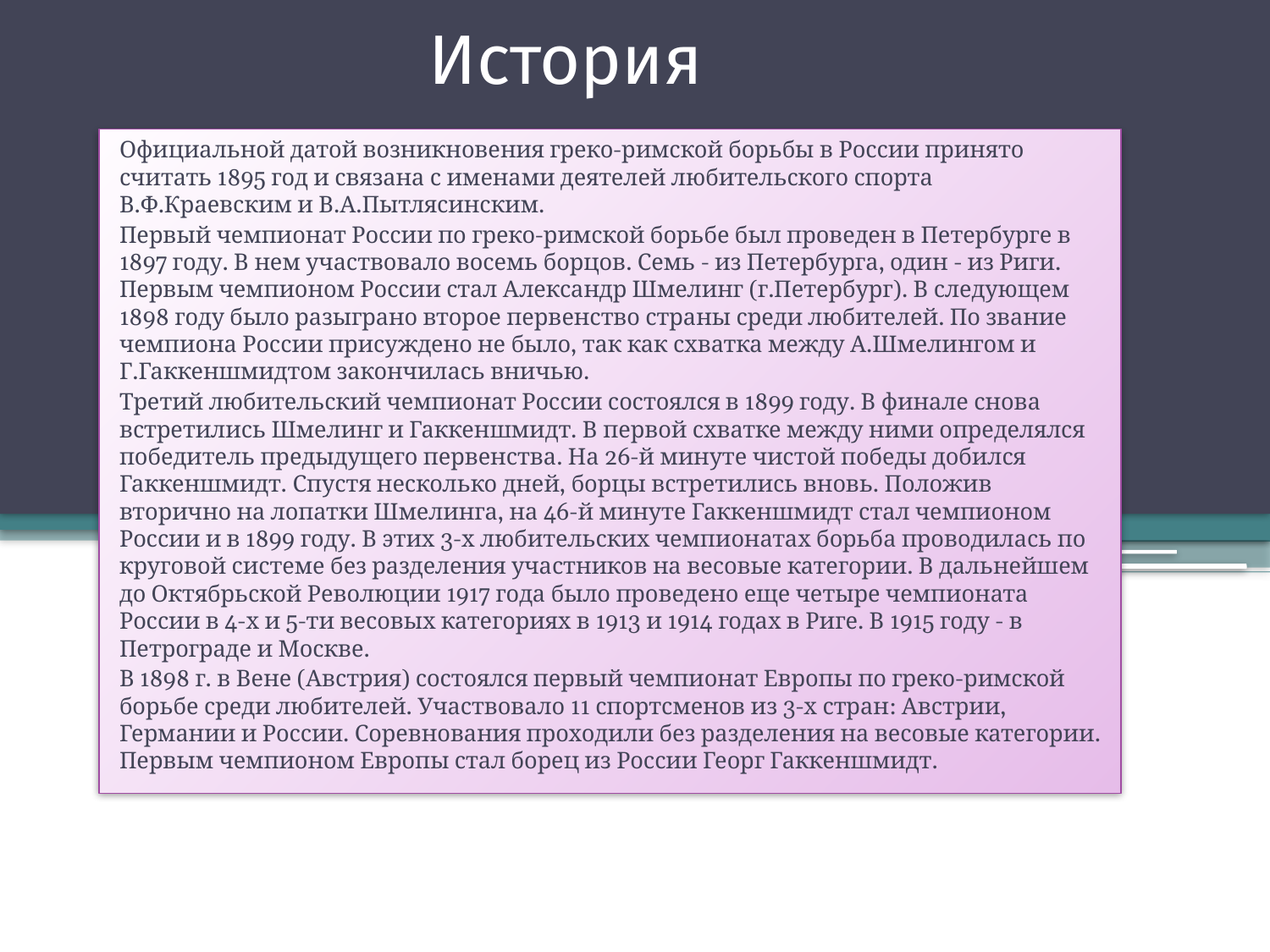

# История
Официальной датой возникновения греко-римской борьбы в России принято считать 1895 год и связана с именами деятелей любительского спорта В.Ф.Краевским и В.А.Пытлясинским.
Первый чемпионат России по греко-римской борьбе был проведен в Петербурге в 1897 году. В нем участвовало восемь борцов. Семь - из Петербурга, один - из Риги. Первым чемпионом России стал Александр Шмелинг (г.Петербург). В следующем 1898 году было разыграно второе первенство страны среди любителей. По звание чемпиона России присуждено не было, так как схватка между А.Шмелингом и Г.Гаккеншмидтом закончилась вничью.
Третий любительский чемпионат России состоялся в 1899 году. В финале снова встретились Шмелинг и Гаккеншмидт. В первой схватке между ними определялся победитель предыдущего первенства. На 26-й минуте чистой победы добился Гаккеншмидт. Спустя несколько дней, борцы встретились вновь. Положив вторично на лопатки Шмелинга, на 46-й минуте Гаккеншмидт стал чемпионом России и в 1899 году. В этих 3-х любительских чемпионатах борьба проводилась по круговой системе без разделения участников на весовые категории. В дальнейшем до Октябрьской Революции 1917 года было проведено еще четыре чемпионата России в 4-х и 5-ти весовых категориях в 1913 и 1914 годах в Риге. В 1915 году - в Петрограде и Москве.
В 1898 г. в Вене (Австрия) состоялся первый чемпионат Европы по греко-римской борьбе среди любителей. Участвовало 11 спортсменов из 3-х стран: Австрии, Германии и России. Соревнования проходили без разделения на весовые категории. Первым чемпионом Европы стал борец из России Георг Гаккеншмидт.